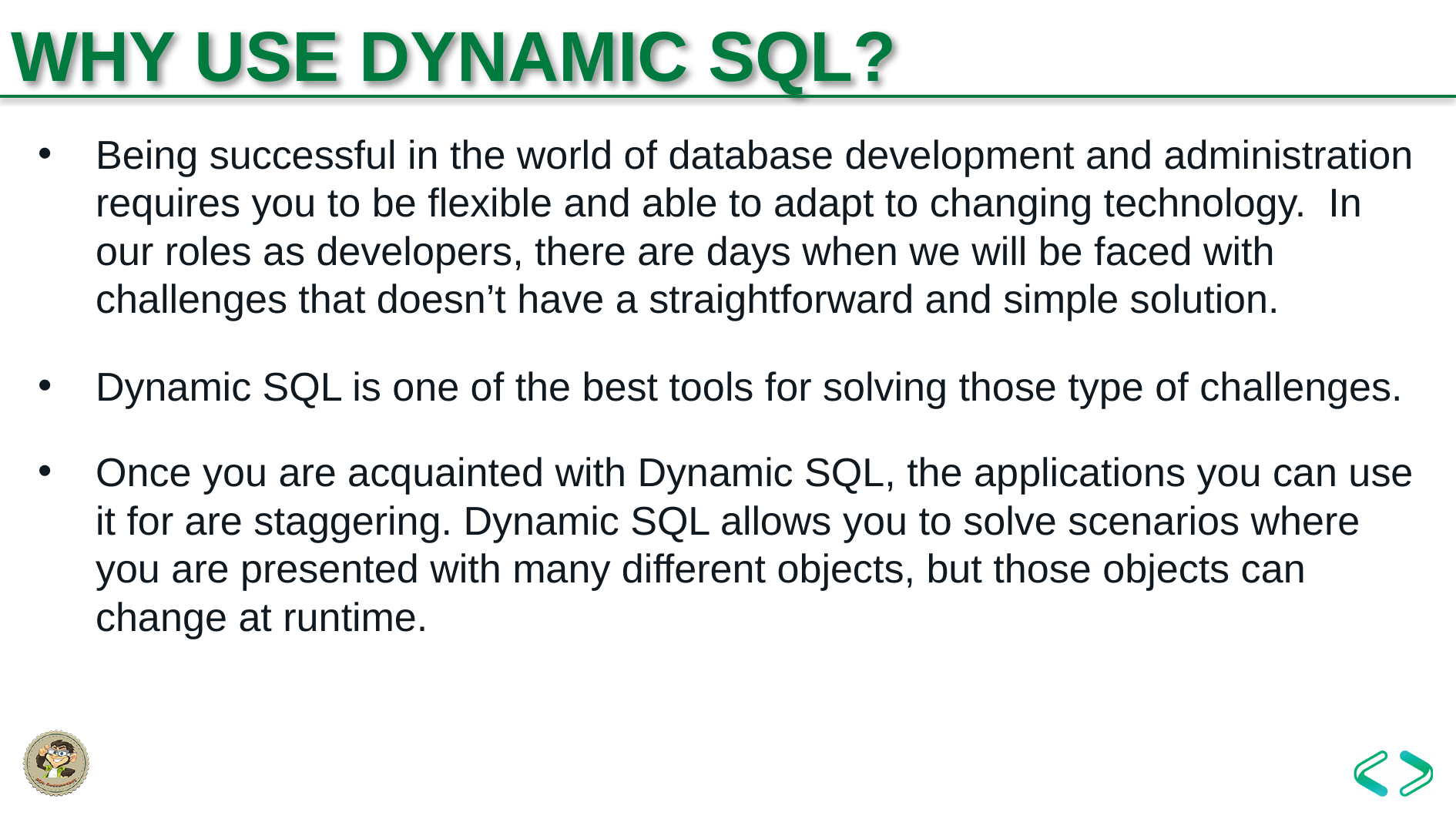

WHY USE DYNAMIC SQL?
Being successful in the world of database development and administration requires you to be flexible and able to adapt to changing technology.  In our roles as developers, there are days when we will be faced with challenges that doesn’t have a straightforward and simple solution.
Dynamic SQL is one of the best tools for solving those type of challenges.
Once you are acquainted with Dynamic SQL, the applications you can use it for are staggering. Dynamic SQL allows you to solve scenarios where you are presented with many different objects, but those objects can change at runtime.